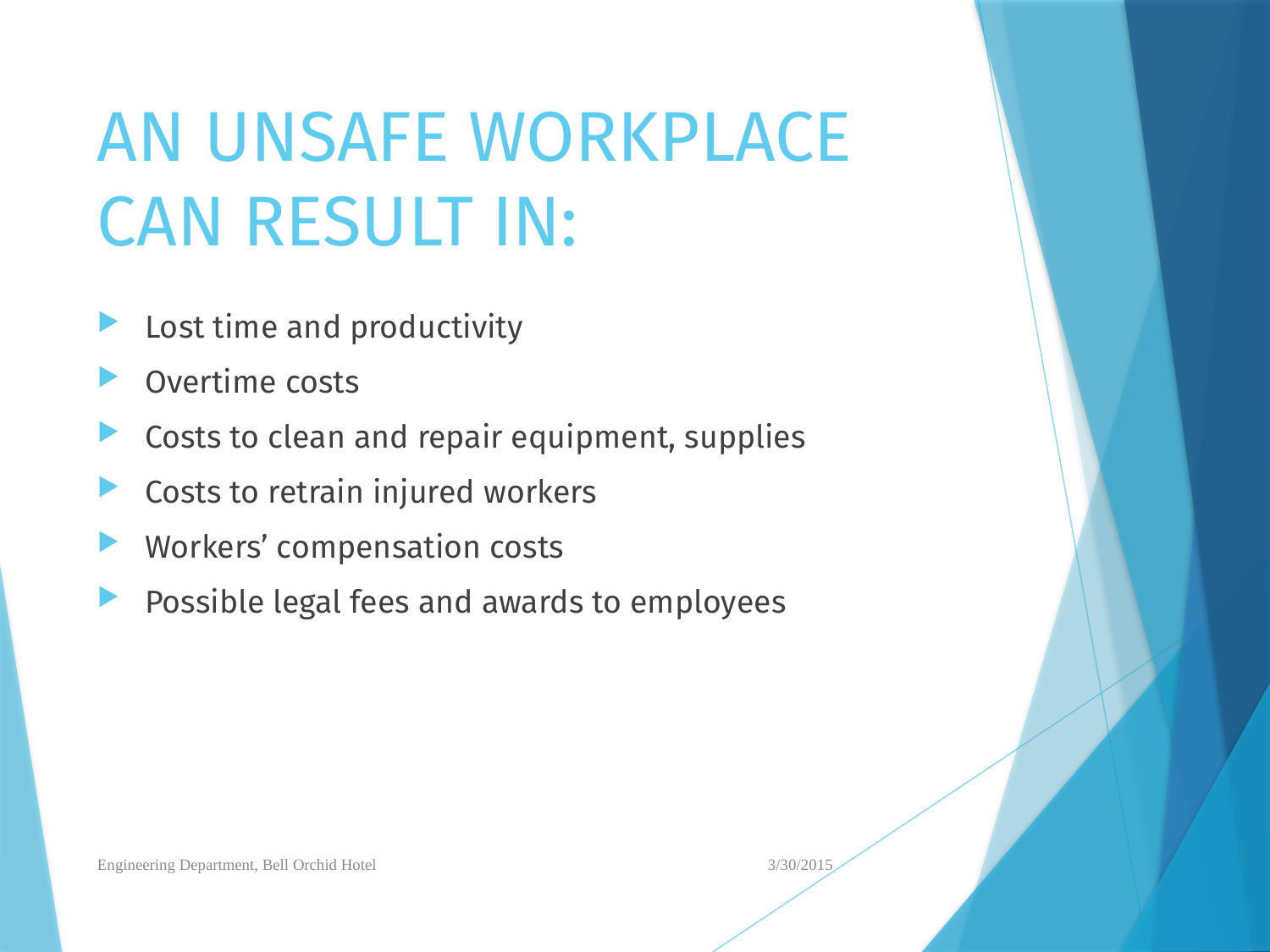

# AN UNSAFE WORKPLACE CAN RESULT IN:
Lost time and productivity
Overtime costs
Costs to clean and repair equipment, supplies
Costs to retrain injured workers
Workers’ compensation costs
Possible legal fees and awards to employees
Engineering Department, Bell Orchid Hotel
3/30/2015